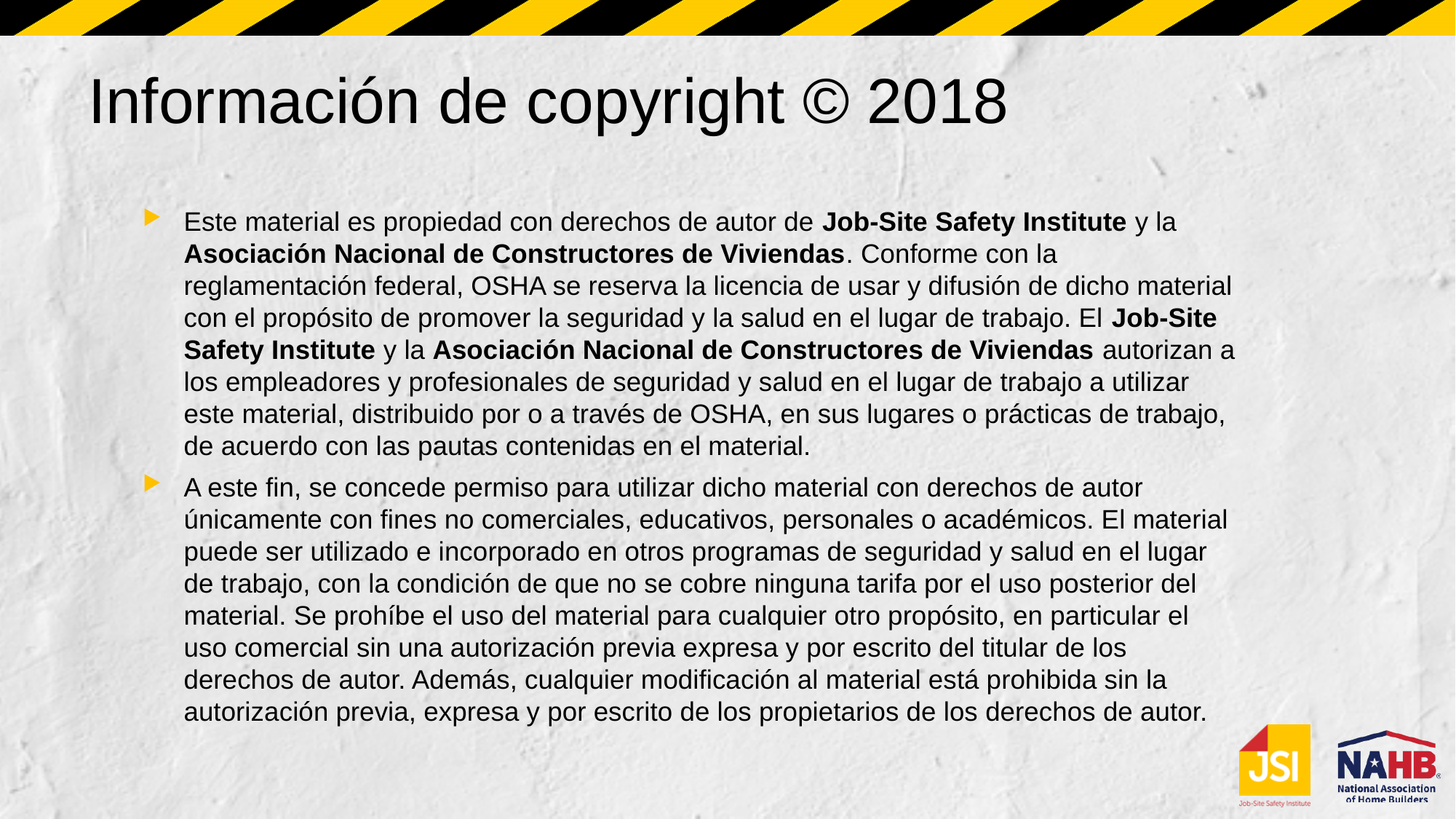

# Información de copyright © 2018
Este material es propiedad con derechos de autor de Job-Site Safety Institute y la Asociación Nacional de Constructores de Viviendas. Conforme con la reglamentación federal, OSHA se reserva la licencia de usar y difusión de dicho material con el propósito de promover la seguridad y la salud en el lugar de trabajo. El Job-Site Safety Institute y la Asociación Nacional de Constructores de Viviendas autorizan a los empleadores y profesionales de seguridad y salud en el lugar de trabajo a utilizar este material, distribuido por o a través de OSHA, en sus lugares o prácticas de trabajo, de acuerdo con las pautas contenidas en el material.
A este fin, se concede permiso para utilizar dicho material con derechos de autor únicamente con fines no comerciales, educativos, personales o académicos. El material puede ser utilizado e incorporado en otros programas de seguridad y salud en el lugar de trabajo, con la condición de que no se cobre ninguna tarifa por el uso posterior del material. Se prohíbe el uso del material para cualquier otro propósito, en particular el uso comercial sin una autorización previa expresa y por escrito del titular de los derechos de autor. Además, cualquier modificación al material está prohibida sin la autorización previa, expresa y por escrito de los propietarios de los derechos de autor.